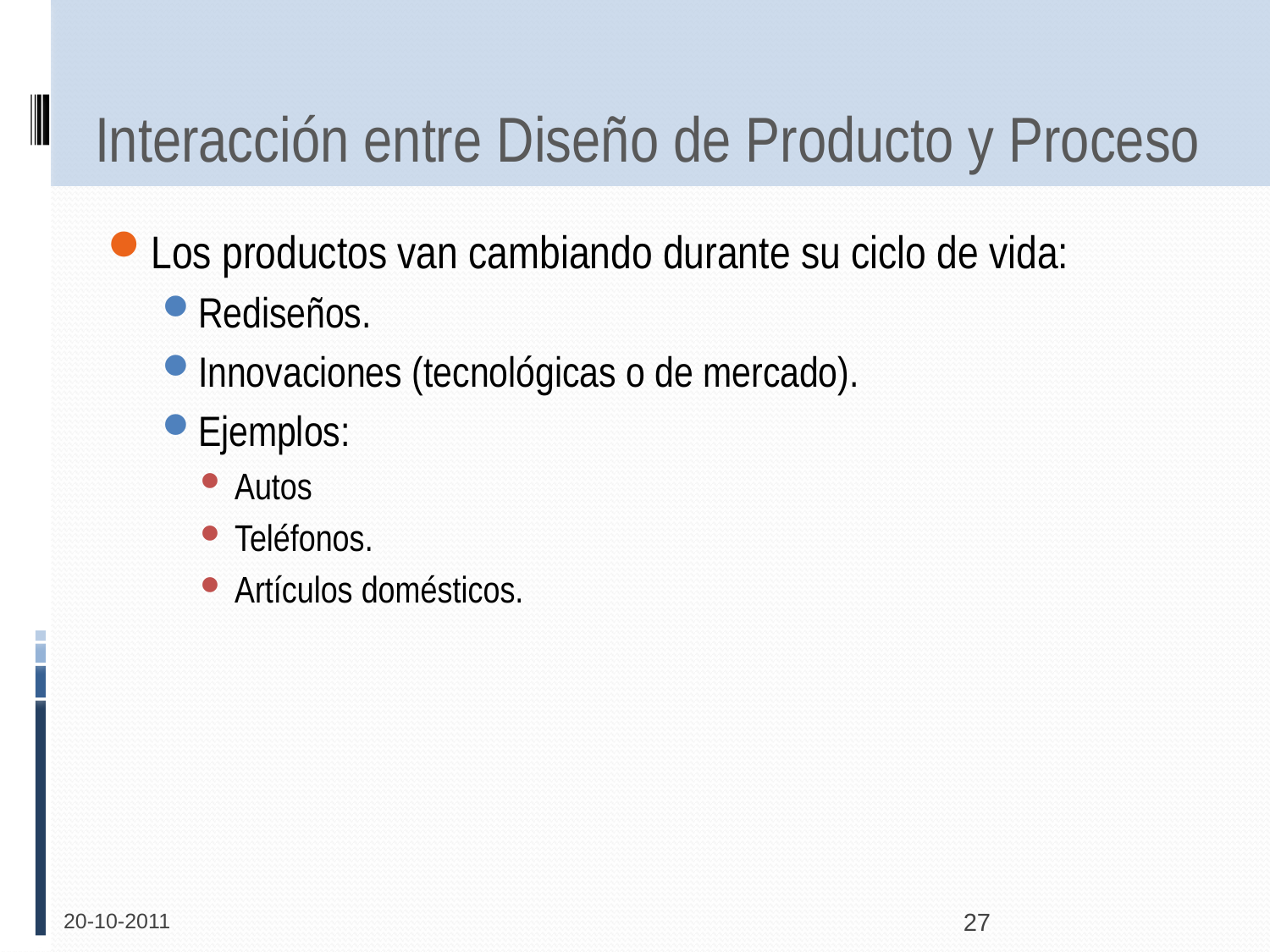

# Interacción entre Diseño de Producto y Proceso
Los productos van cambiando durante su ciclo de vida:
Rediseños.
Innovaciones (tecnológicas o de mercado).
Ejemplos:
Autos
Teléfonos.
Artículos domésticos.

20-10-2011
27